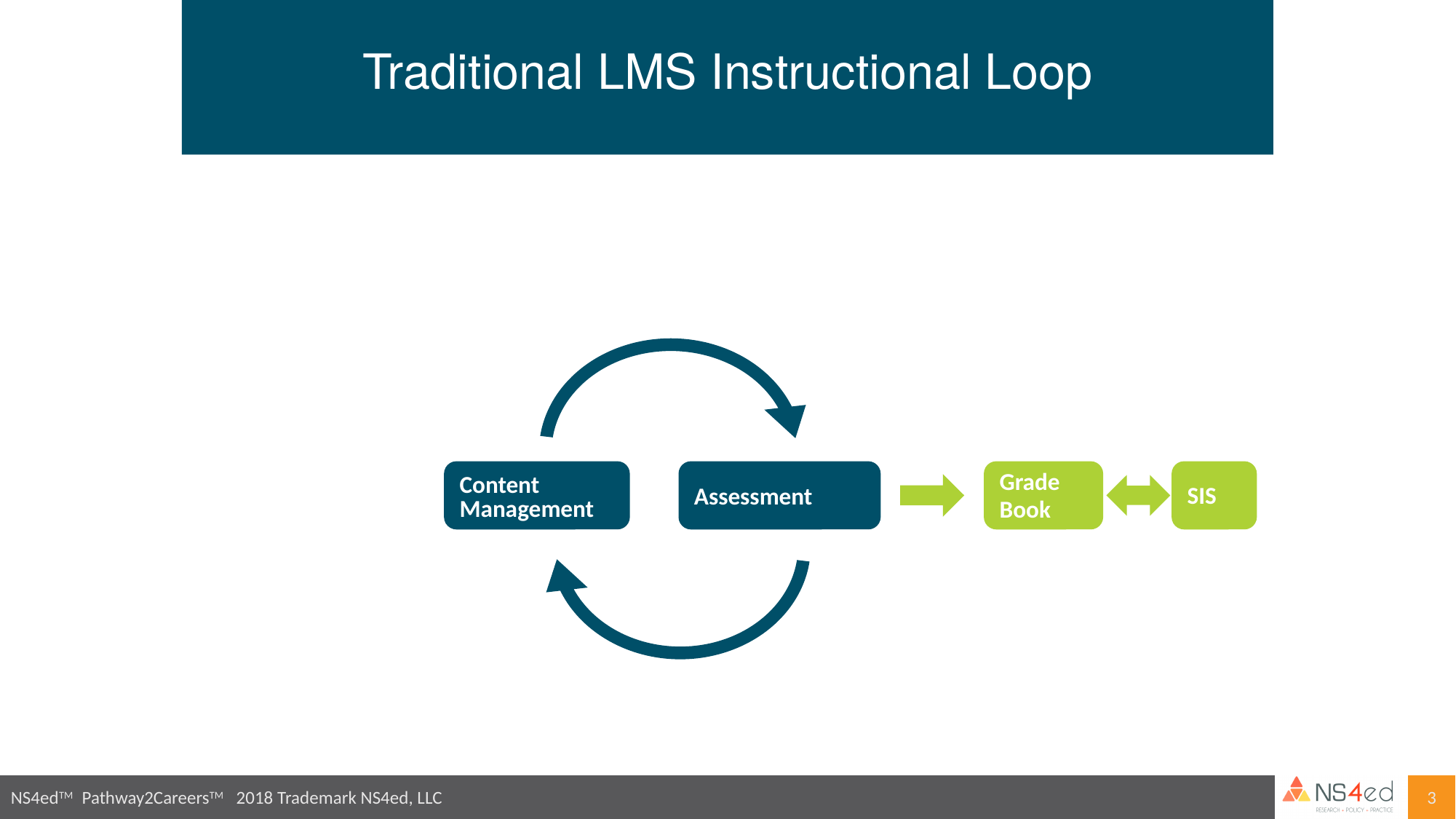

# Traditional LMS Instructional Loop

Content
Management
Assessment
Grade
Book
SIS